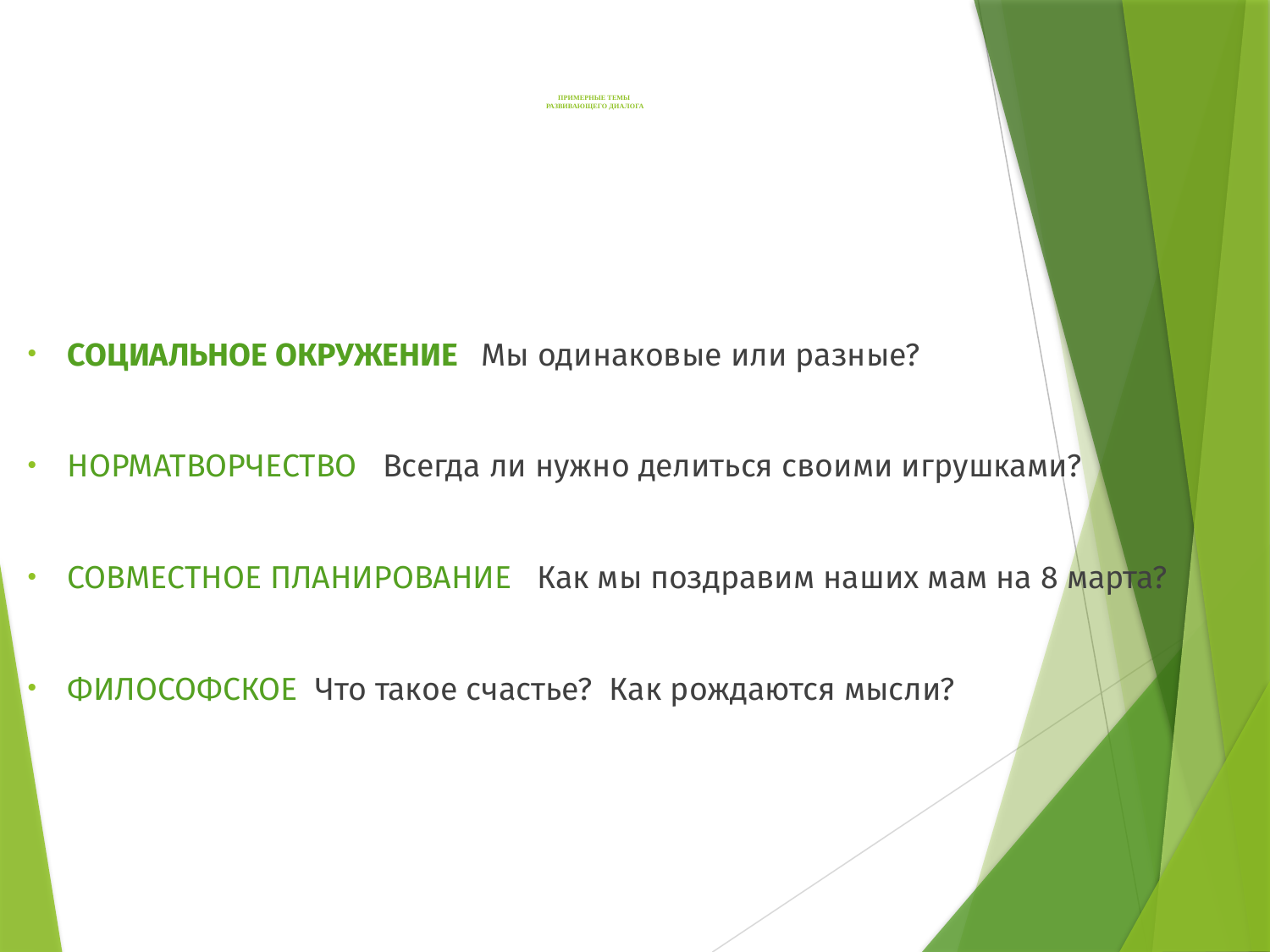

# ПРИМЕРНЫЕ ТЕМЫ РАЗВИВАЮЩЕГО ДИАЛОГА

СОЦИАЛЬНОЕ ОКРУЖЕНИЕ   Мы одинаковые или разные?

НОРМАТВОРЧЕСТВО   Всегда ли нужно делиться своими игрушками?

СОВМЕСТНОЕ ПЛАНИРОВАНИЕ   Как мы поздравим наших мам на 8 марта?

ФИЛОСОФСКОЕ  Что такое счастье?  Как рождаются мысли?